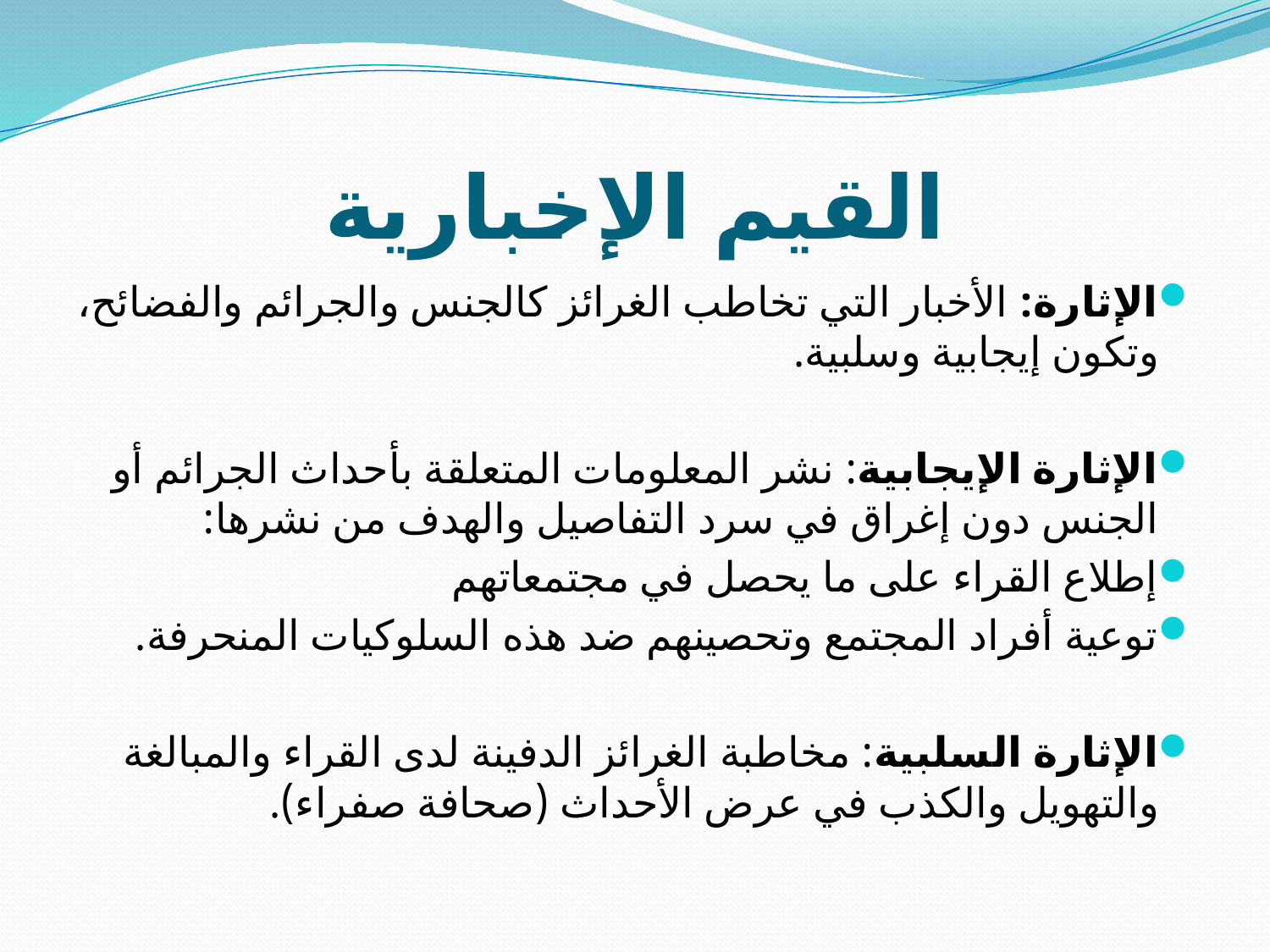

# القيم الإخبارية
الإثارة: الأخبار التي تخاطب الغرائز كالجنس والجرائم والفضائح، وتكون إيجابية وسلبية.

الإثارة الإيجابية: نشر المعلومات المتعلقة بأحداث الجرائم أو الجنس دون إغراق في سرد التفاصيل والهدف من نشرها:
إطلاع القراء على ما يحصل في مجتمعاتهم
توعية أفراد المجتمع وتحصينهم ضد هذه السلوكيات المنحرفة.

الإثارة السلبية: مخاطبة الغرائز الدفينة لدى القراء والمبالغة والتهويل والكذب في عرض الأحداث (صحافة صفراء).